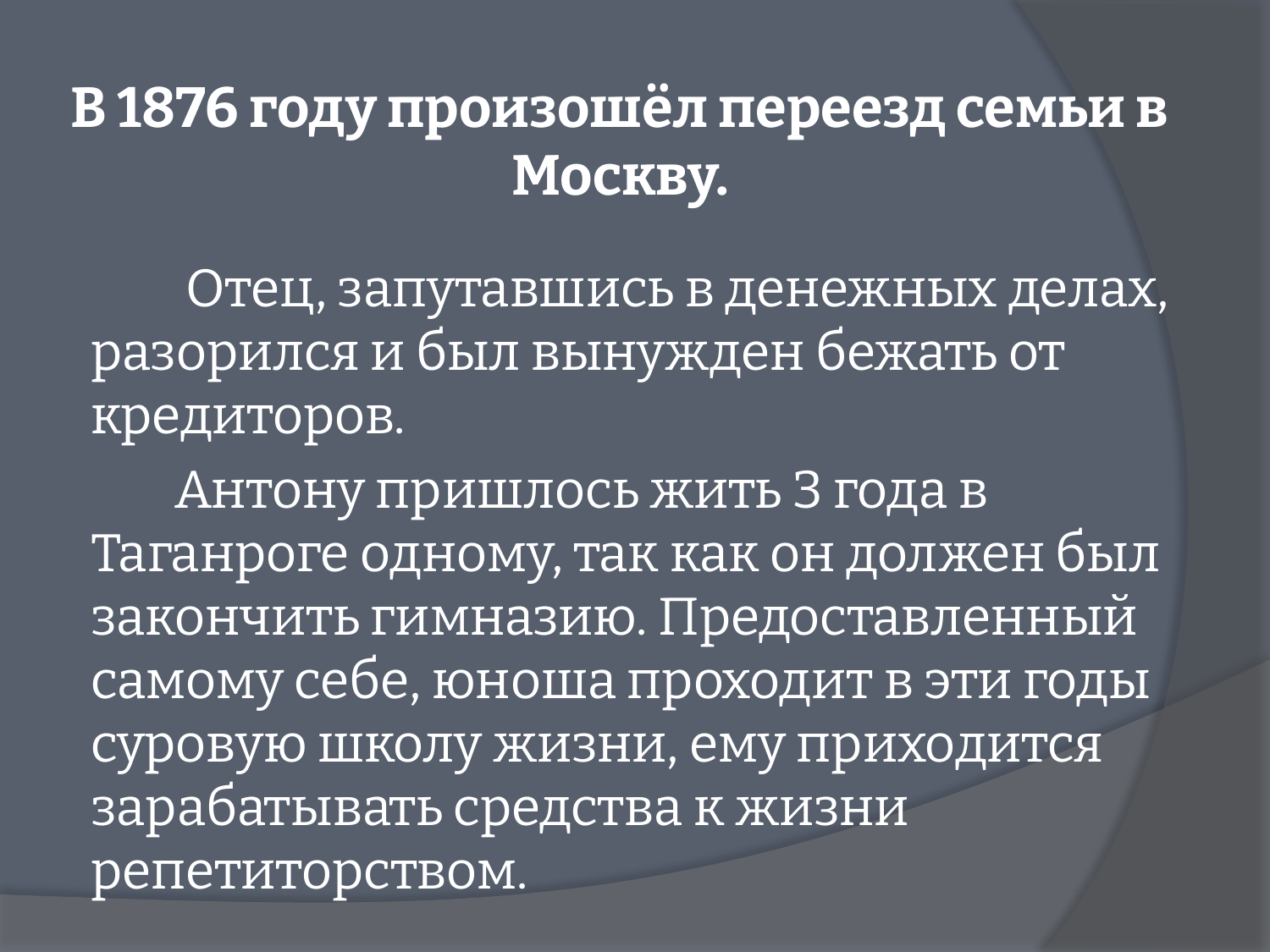

# В 1876 году произошёл переезд семьи в Москву.
              Отец, запутавшись в денежных делах, разорился и был вынужден бежать от кредиторов.
             Антону пришлось жить 3 года в Таганроге одному, так как он должен был  закончить гимназию. Предоставленный самому себе, юноша проходит в эти годы суровую школу жизни, ему приходится зарабатывать средства к жизни репетиторством.